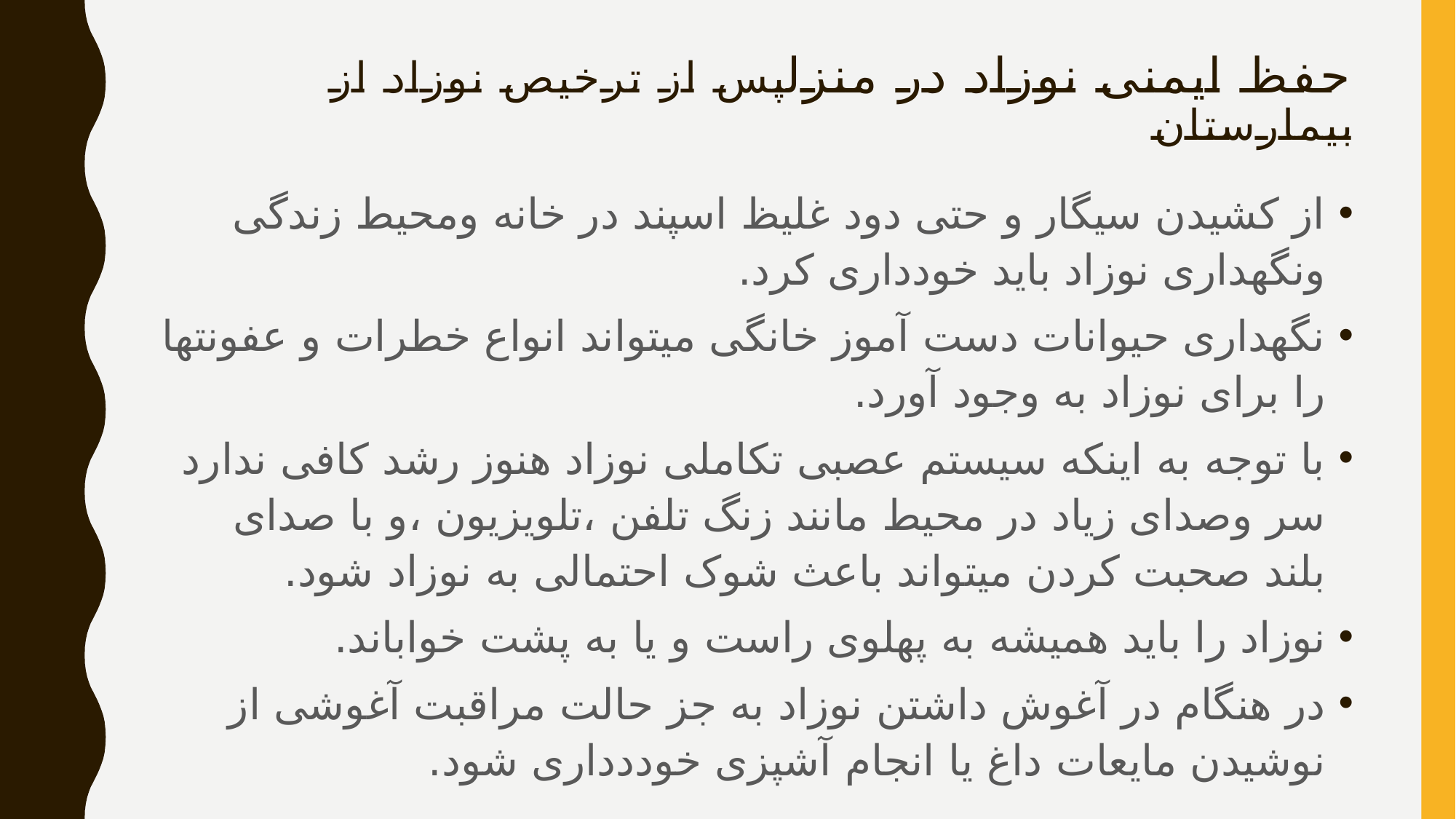

# حفظ ایمنی نوزاد در منزلپس از ترخیص نوزاد از بیمارستان
از کشیدن سیگار و حتی دود غلیظ اسپند در خانه ومحیط زندگی ونگهداری نوزاد باید خودداری کرد.
نگهداری حیوانات دست آموز خانگی میتواند انواع خطرات و عفونتها را برای نوزاد به وجود آورد.
با توجه به اینکه سیستم عصبی تکاملی نوزاد هنوز رشد کافی ندارد سر وصدای زیاد در محیط مانند زنگ تلفن ،تلویزیون ،و با صدای بلند صحبت کردن میتواند باعث شوک احتمالی به نوزاد شود.
نوزاد را باید همیشه به پهلوی راست و یا به پشت خواباند.
در هنگام در آغوش داشتن نوزاد به جز حالت مراقبت آغوشی از نوشیدن مایعات داغ یا انجام آشپزی خوددداری شود.